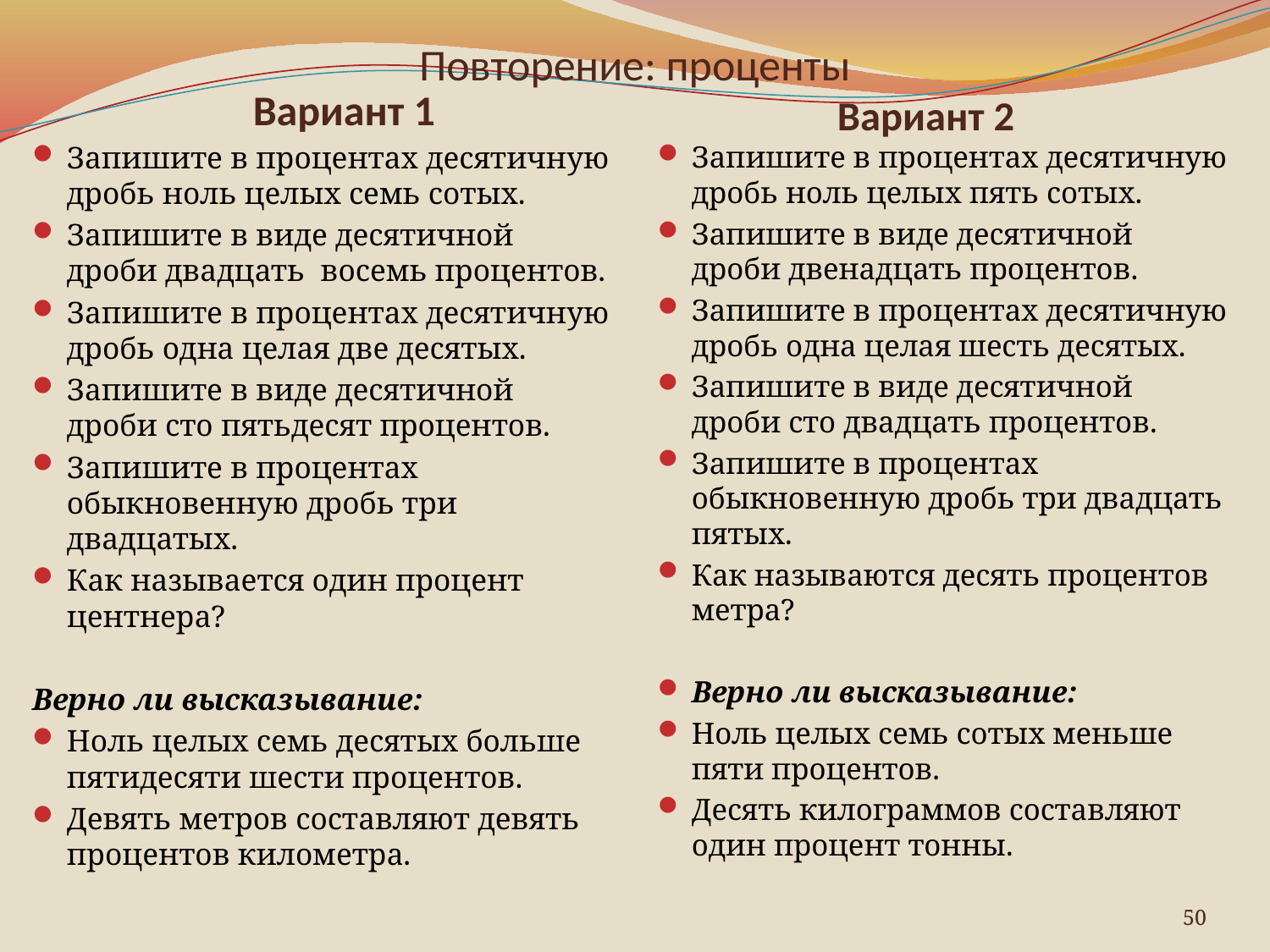

# Повторение: проценты
Вариант 1
Вариант 2
Запишите в процентах десятичную дробь ноль целых семь сотых.
Запишите в виде десятичной дроби двадцать  восемь процентов.
Запишите в процентах десятичную дробь одна целая две десятых.
Запишите в виде десятичной дроби сто пятьдесят процентов.
Запишите в процентах обыкновенную дробь три двадцатых.
Как называется один процент центнера?

Верно ли высказывание:
Ноль целых семь десятых больше пятиде­сяти шести процентов.
Девять метров составляют девять процентов километра.

Запишите в процентах десятичную дробь ноль целых пять сотых.
Запишите в виде десятичной дроби двенадцать процентов.
Запишите в процентах десятичную дробь одна целая шесть десятых.
Запишите в виде десятичной дроби сто двадцать процентов.
Запишите в процентах обыкновенную дробь три двадцать пятых.
Как называются десять процентов метра?

Верно ли высказывание:
Ноль целых семь сотых меньше пяти процентов.
Десять килограммов составляют один процент тонны.

50